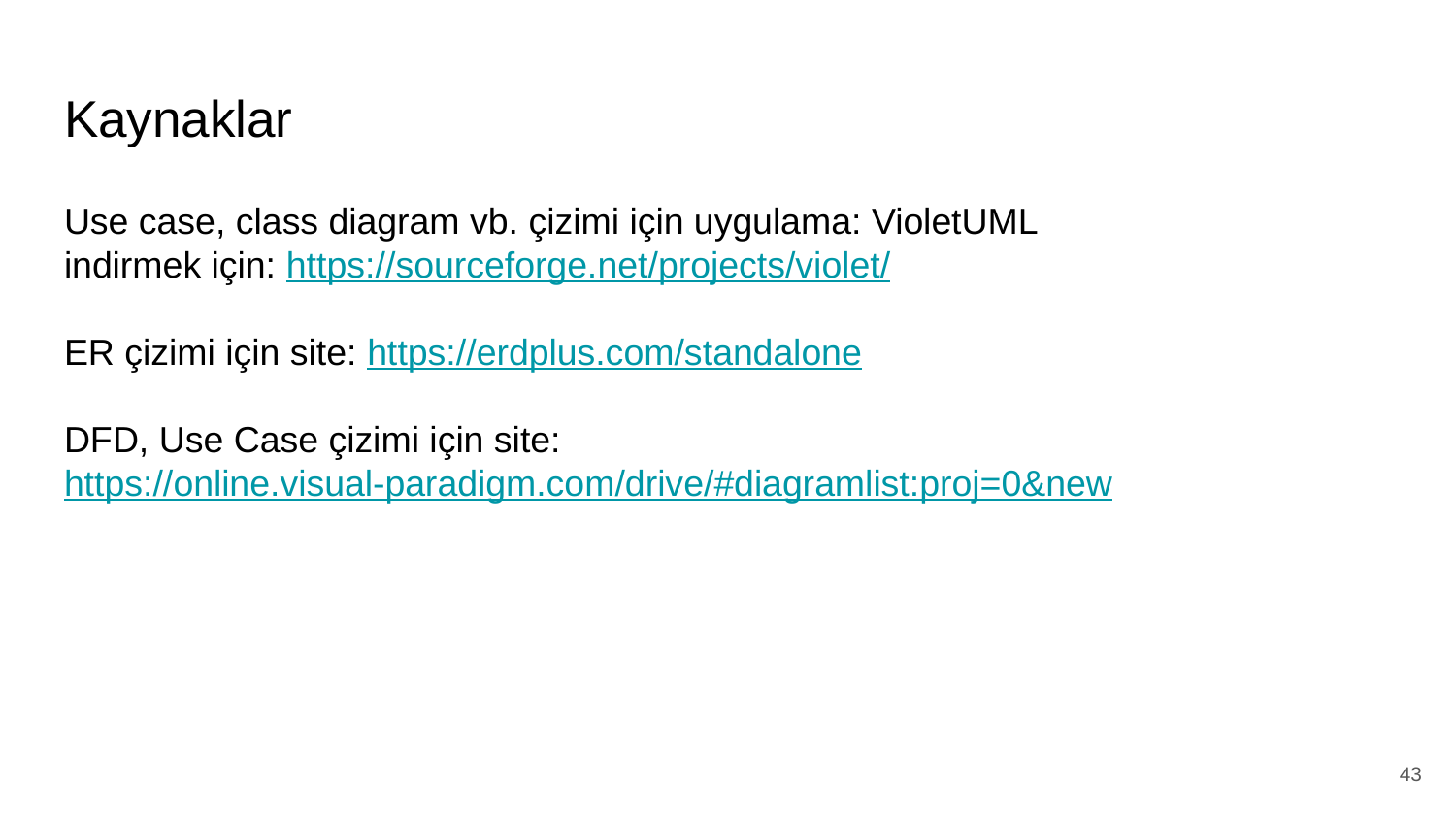

# Kaynaklar
Use case, class diagram vb. çizimi için uygulama: VioletUML
indirmek için: https://sourceforge.net/projects/violet/

ER çizimi için site: https://erdplus.com/standalone

DFD, Use Case çizimi için site: https://online.visual-paradigm.com/drive/#diagramlist:proj=0&new

43